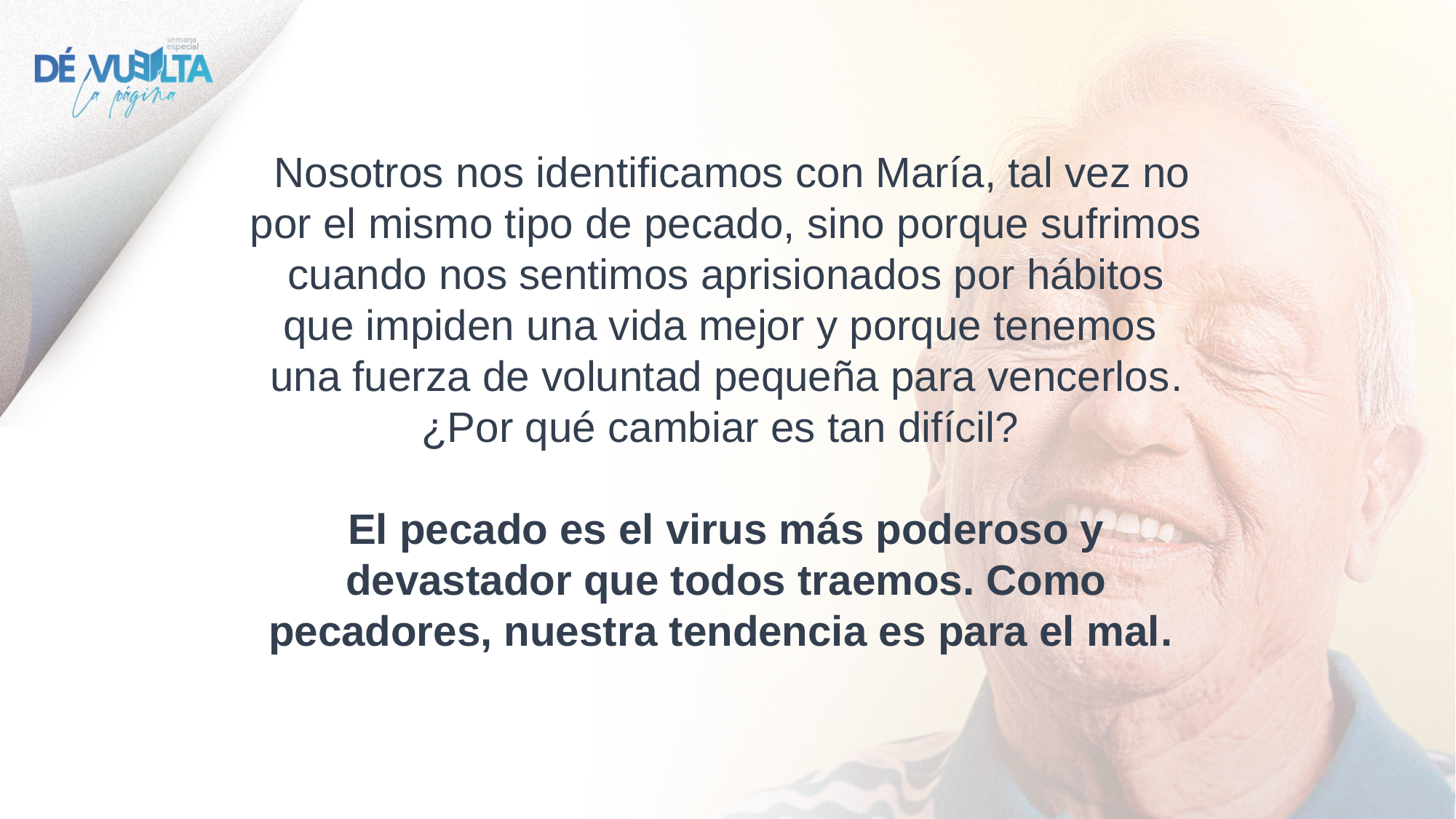

Nosotros nos identificamos con María, tal vez no por el mismo tipo de pecado, sino porque sufrimos cuando nos sentimos aprisionados por hábitos que impiden una vida mejor y porque tenemos  una fuerza de voluntad pequeña para vencerlos. ¿Por qué cambiar es tan difícil?

El pecado es el virus más poderoso y devastador que todos traemos. Como pecadores, nuestra tendencia es para el mal.